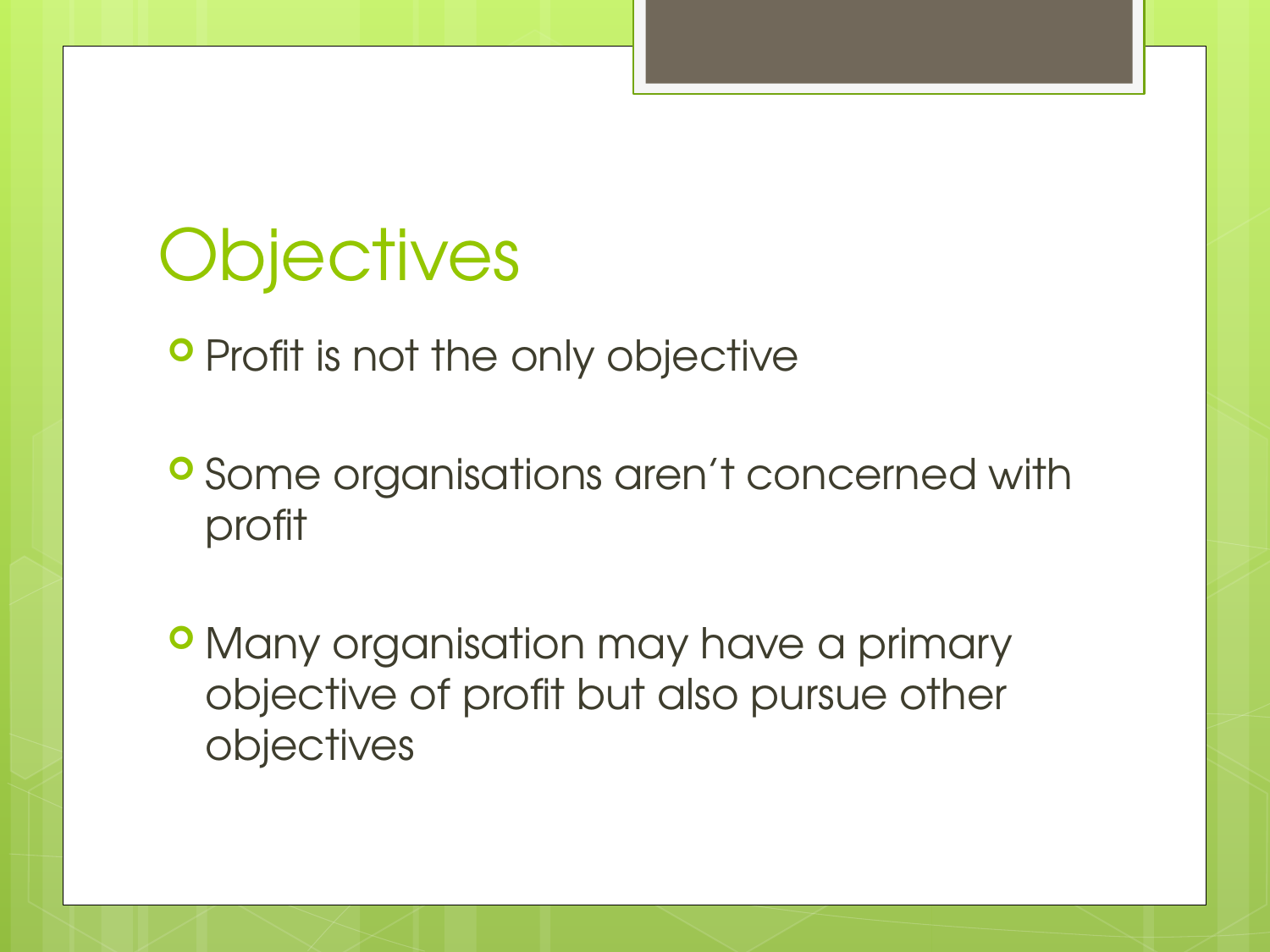

# Objectives
Profit is not the only objective

Some organisations aren’t concerned with profit

Many organisation may have a primary objective of profit but also pursue other objectives